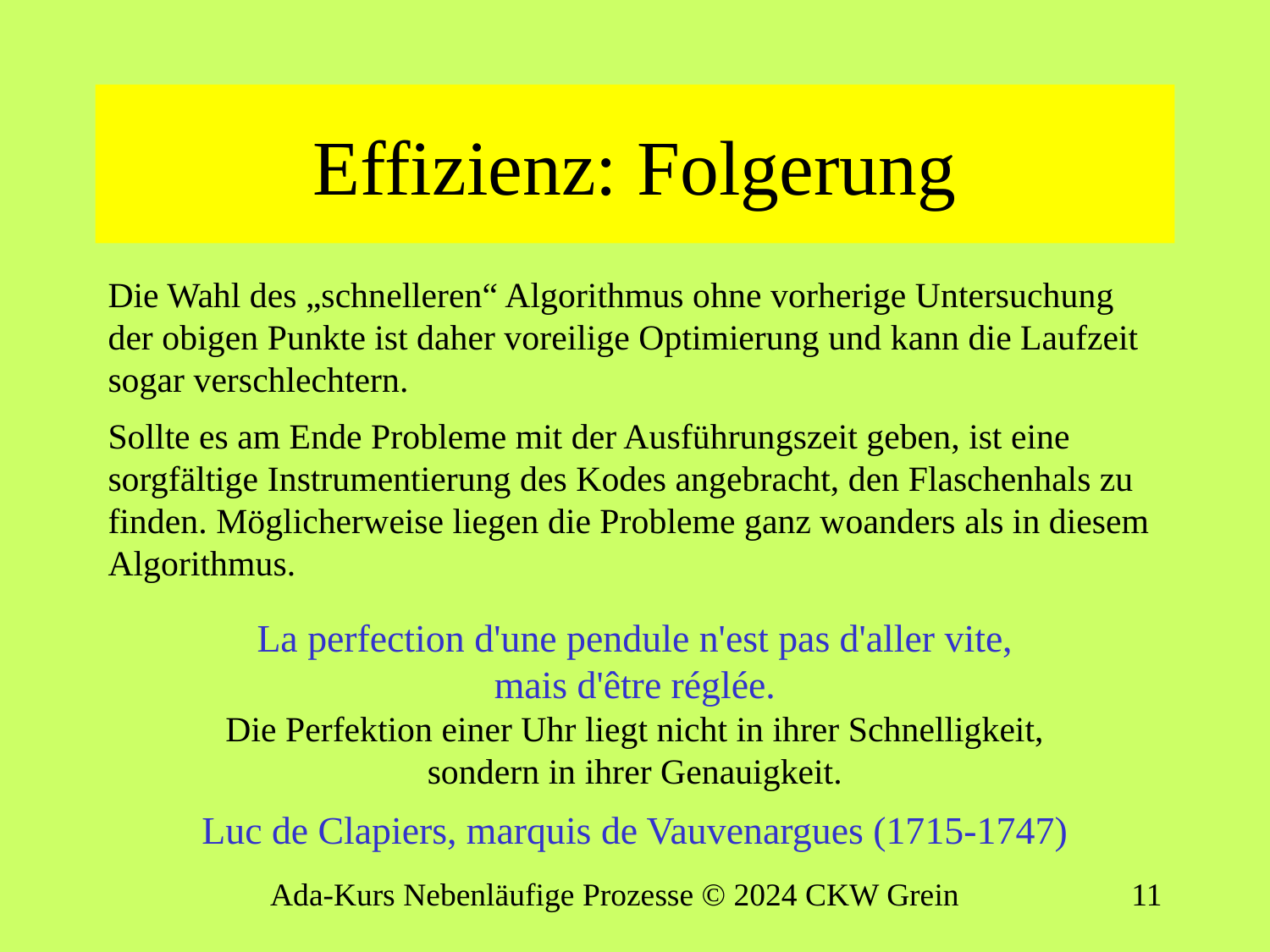

# Effizienz: Folgerung
Die Wahl des „schnelleren“ Algorithmus ohne vorherige Untersuchung der obigen Punkte ist daher voreilige Optimierung und kann die Laufzeit sogar verschlechtern.
Sollte es am Ende Probleme mit der Ausführungszeit geben, ist eine sorgfältige Instrumentierung des Kodes angebracht, den Flaschenhals zu finden. Möglicherweise liegen die Probleme ganz woanders als in diesem Algorithmus.

La perfection d'une pendule n'est pas d'aller vite,
mais d'être réglée.
Die Perfektion einer Uhr liegt nicht in ihrer Schnelligkeit,
sondern in ihrer Genauigkeit.
Luc de Clapiers, marquis de Vauvenargues (1715-1747)
Ada-Kurs Nebenläufige Prozesse © 2024 CKW Grein
11